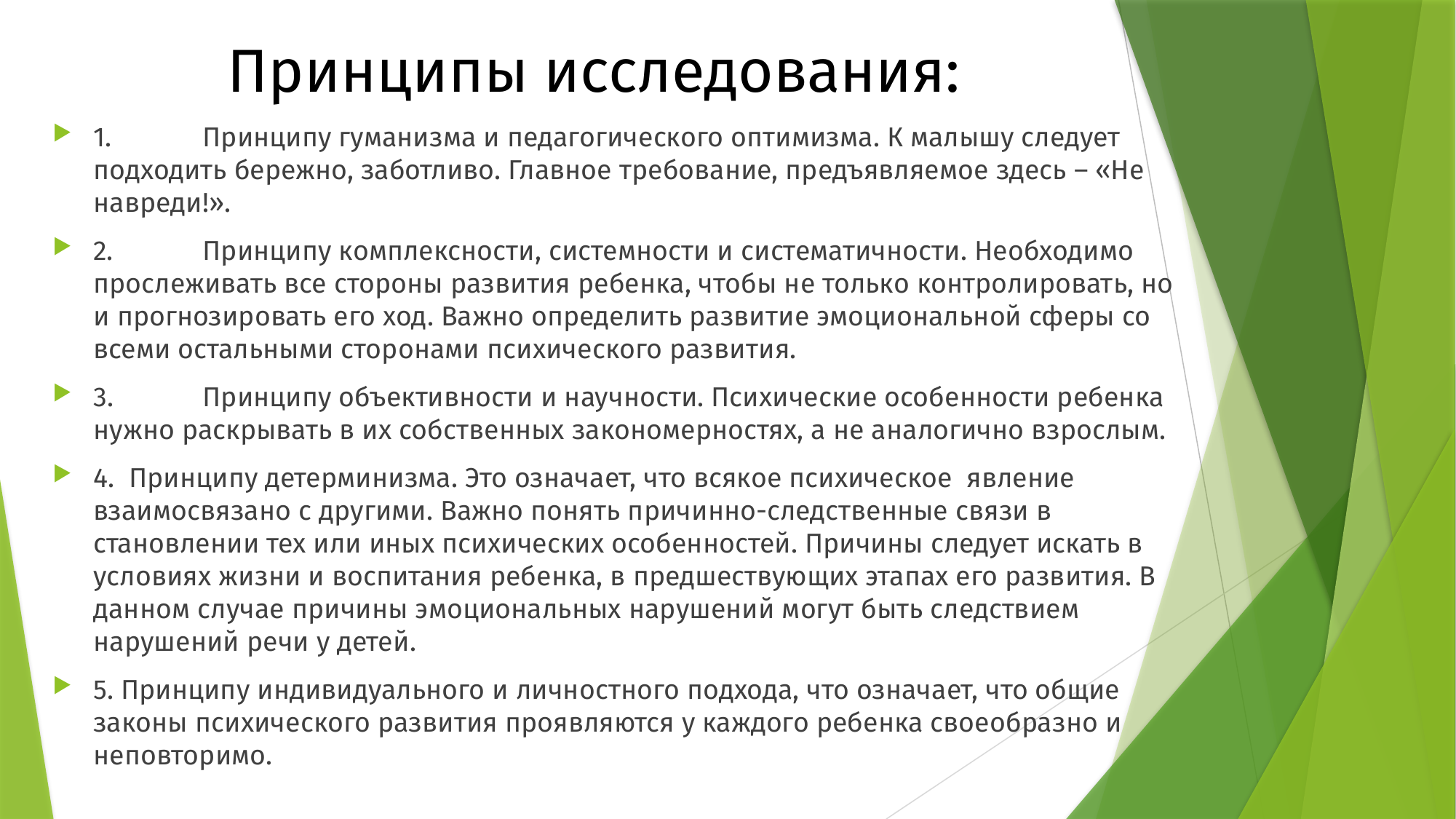

# Принципы исследования:
1.	Принципу гуманизма и педагогического оптимизма. К малышу следует подходить бережно, заботливо. Главное требование, предъявляемое здесь – «Не навреди!».
2.	Принципу комплексности, системности и систематичности. Необходимо прослеживать все стороны развития ребенка, чтобы не только контролировать, но и прогнозировать его ход. Важно определить развитие эмоциональной сферы со всеми остальными сторонами психического развития.
3.	Принципу объективности и научности. Психические особенности ребенка нужно раскрывать в их собственных закономерностях, а не аналогично взрослым.
4.  Принципу детерминизма. Это означает, что всякое психическое  явление взаимосвязано с другими. Важно понять причинно-следственные связи в становлении тех или иных психических особенностей. Причины следует искать в условиях жизни и воспитания ребенка, в предшествующих этапах его развития. В данном случае причины эмоциональных нарушений могут быть следствием нарушений речи у детей.
5. Принципу индивидуального и личностного подхода, что означает, что общие законы психического развития проявляются у каждого ребенка своеобразно и неповторимо.